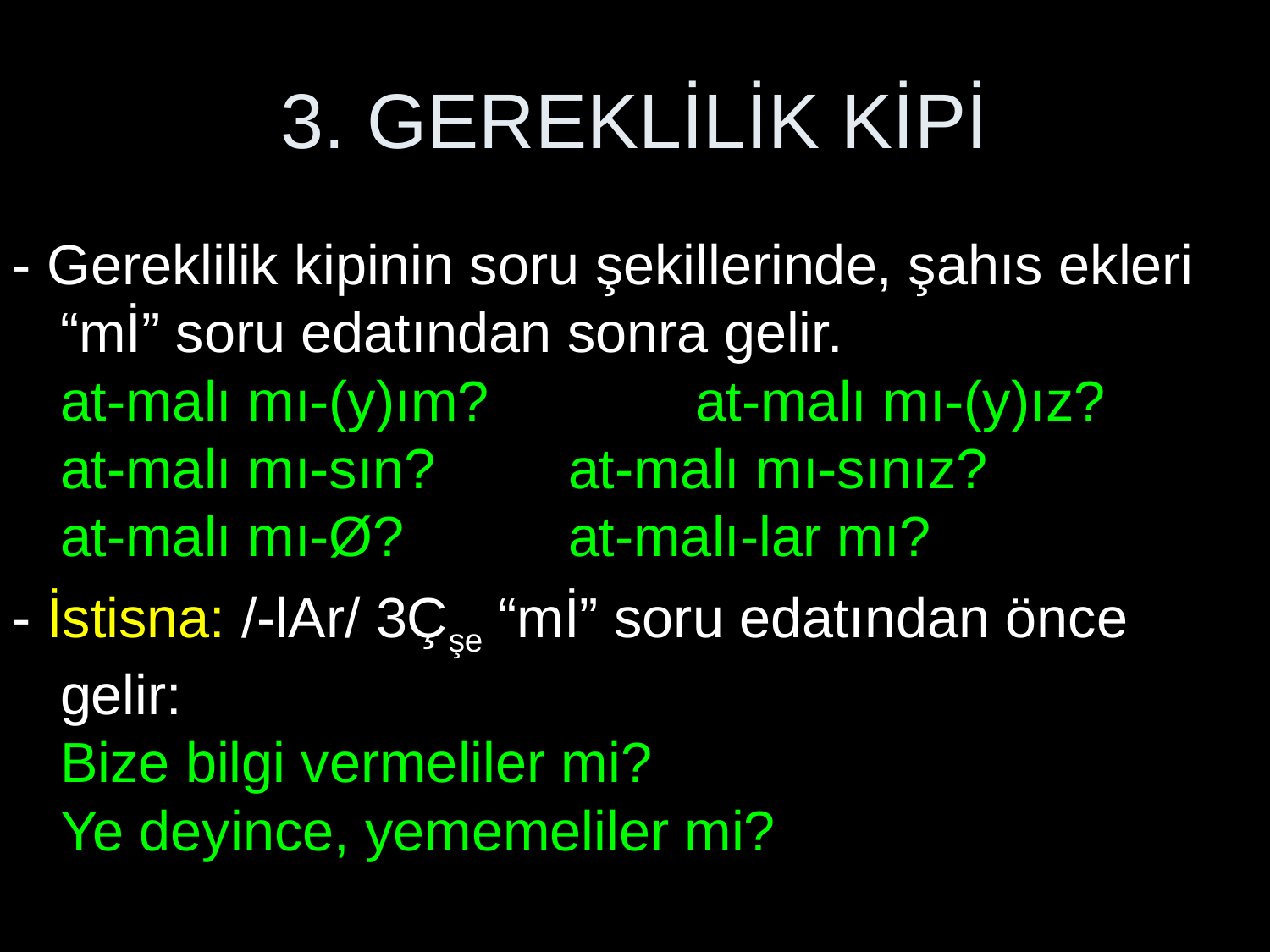

# 3. GEREKLİLİK KİPİ
- Gereklilik kipinin soru şekillerinde, şahıs ekleri “mİ” soru edatından sonra gelir.
at-malı mı-(y)ım?		at-malı mı-(y)ız?
at-malı mı-sın?		at-malı mı-sınız?
at-malı mı-Ø?		at-malı-lar mı?
- İstisna: /-lAr/ 3Çşe “mİ” soru edatından önce gelir:
Bize bilgi vermeliler mi?
Ye deyince, yememeliler mi?